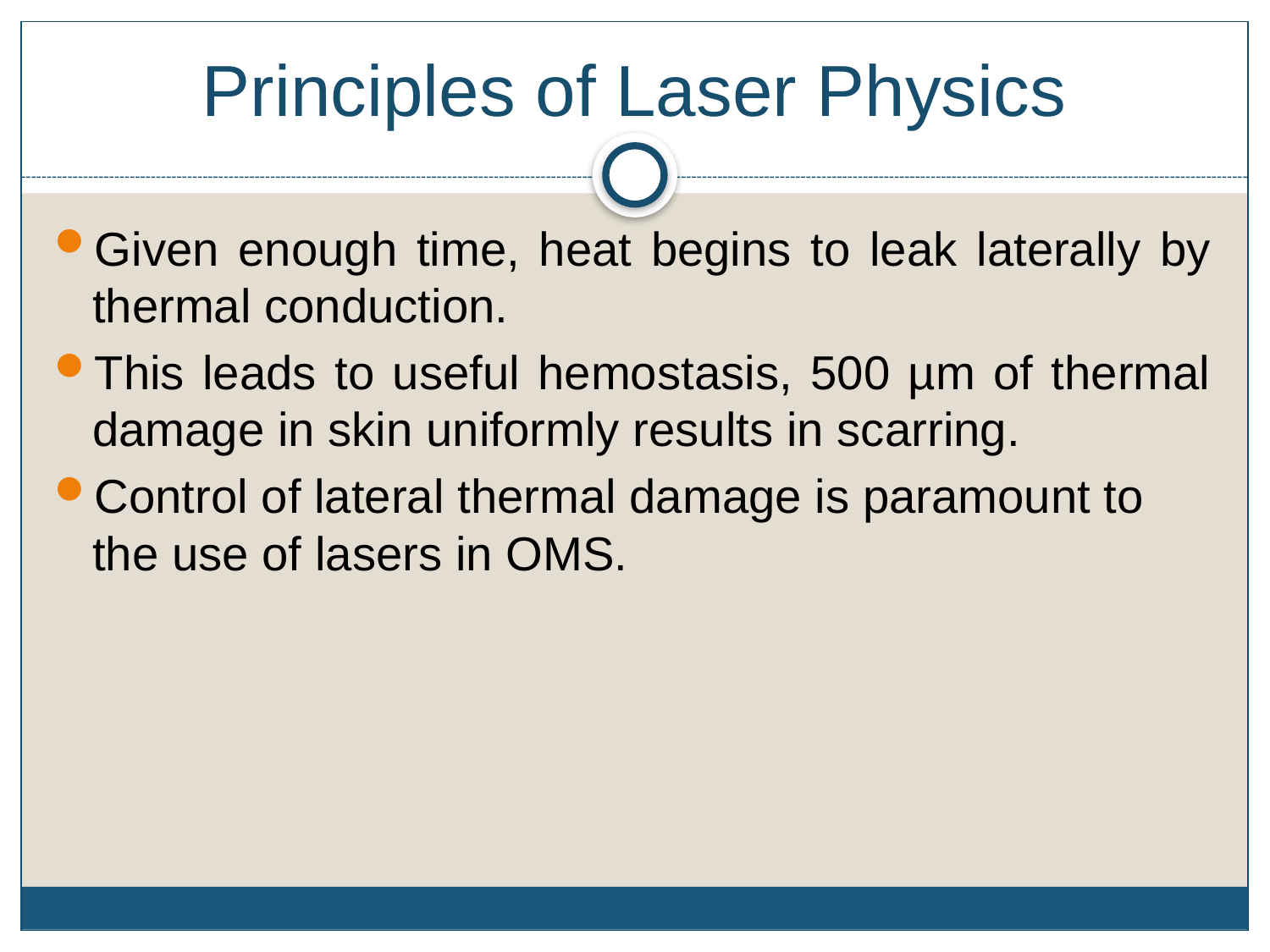

# Principles of Laser Physics
Given enough time, heat begins to leak laterally by thermal conduction.
This leads to useful hemostasis, 500 µm of thermal damage in skin uniformly results in scarring.
Control of lateral thermal damage is paramount to the use of lasers in OMS.